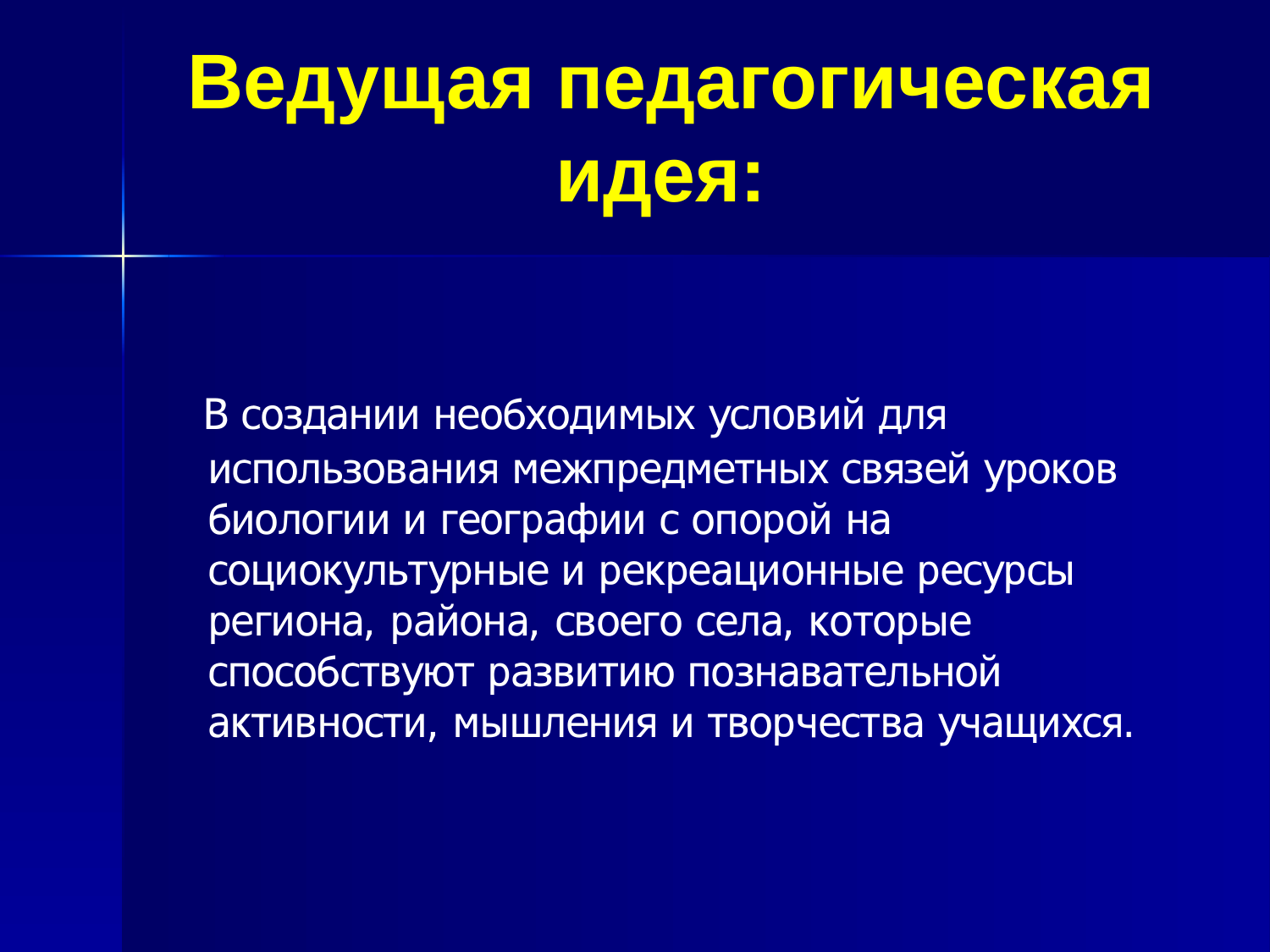

# Ведущая педагогическая идея:
   В создании необходимых условий для использования межпредметных связей уроков биологии и географии с опорой на социокультурные и рекреационные ресурсы региона, района, своего села, которые способствуют развитию познавательной активности, мышления и творчества учащихся.